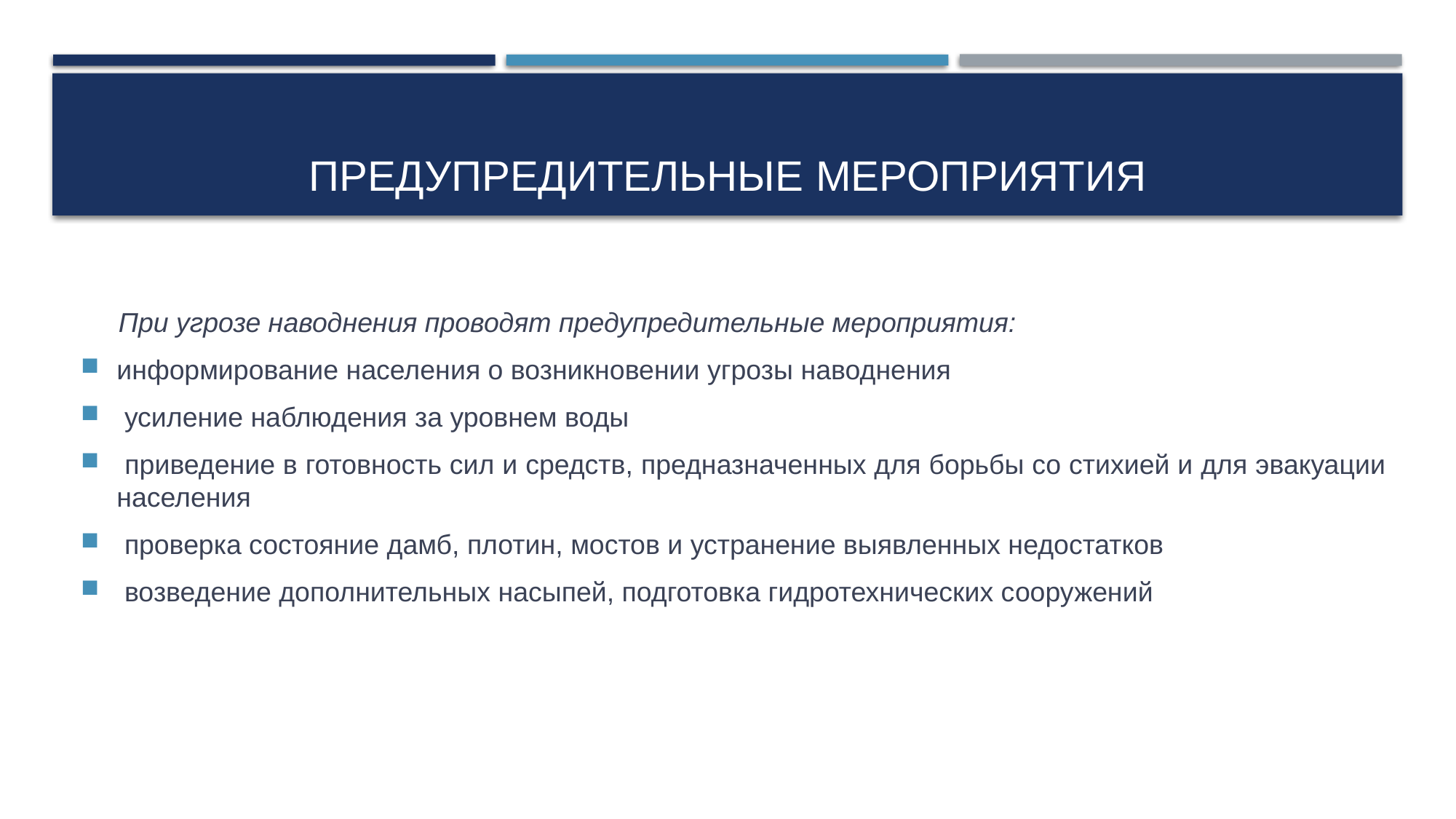

# Предупредительные мероприятия
     При угрозе наводнения проводят предупредительные мероприятия:
информирование населения о возникновении угрозы наводнения
 усиление наблюдения за уровнем воды
 приведение в готовность сил и средств, предназначенных для борьбы со стихией и для эвакуации населения
 проверка состояние дамб, плотин, мостов и устранение выявленных недостатков
 возведение дополнительных насыпей, подготовка гидротехнических сооружений